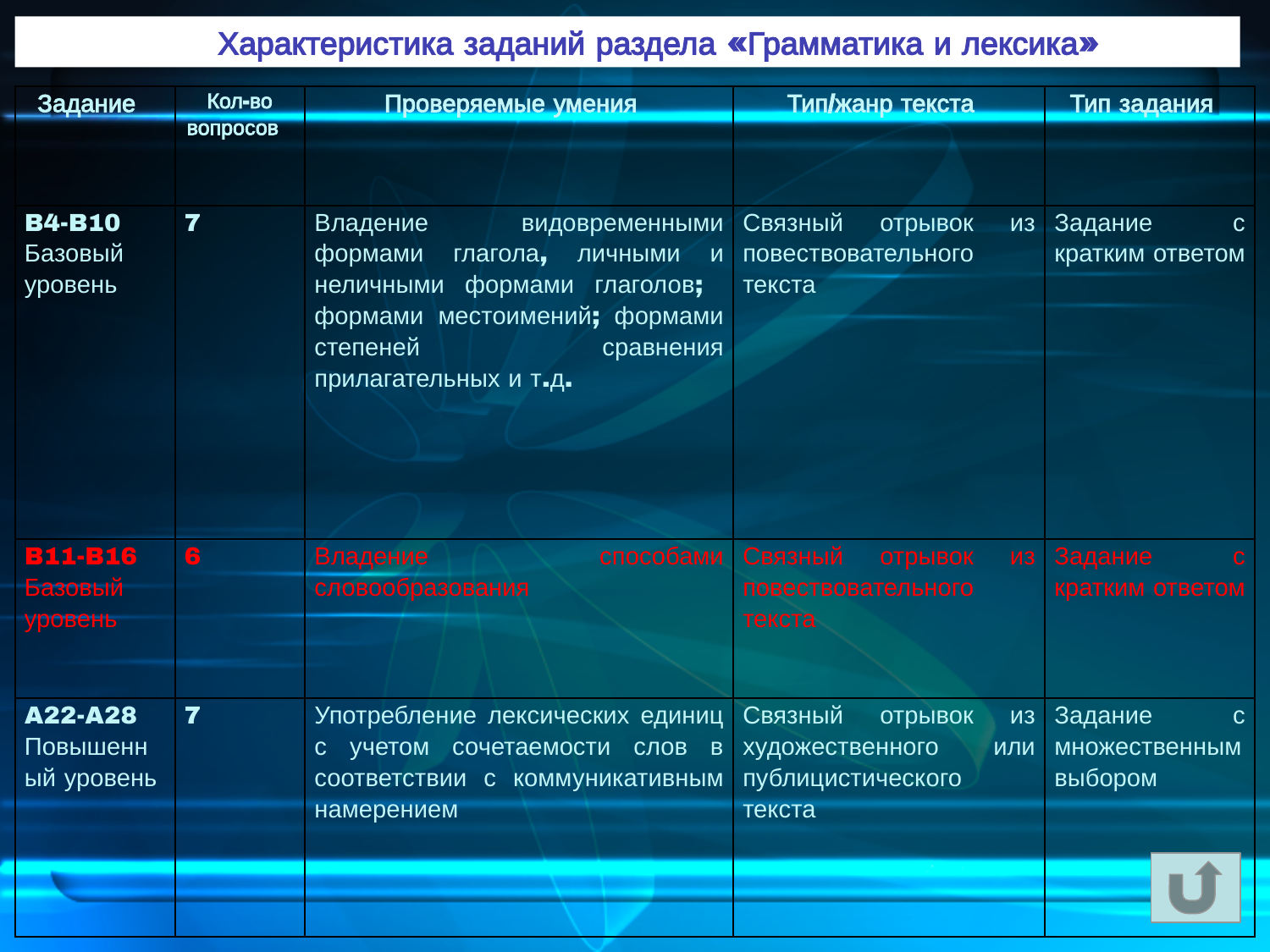

Характеристика заданий раздела «Грамматика и лексика»
| Задание | Кол-во вопросов | Проверяемые умения | Тип/жанр текста | Тип задания |
| --- | --- | --- | --- | --- |
| B4-B10 Базовый уровень | 7 | Владение видовременными формами глагола, личными и неличными формами глаголов; формами местоимений; формами степеней сравнения прилагательных и т.д. | Связный отрывок из повествовательного текста | Задание с кратким ответом |
| B11-B16 Базовый уровень | 6 | Владение способами словообразования | Связный отрывок из повествовательного текста | Задание с кратким ответом |
| A22-A28 Повышенный уровень | 7 | Употребление лексических единиц с учетом сочетаемости слов в соответствии с коммуникативным намерением | Связный отрывок из художественного или публицистического текста | Задание с множественным выбором |